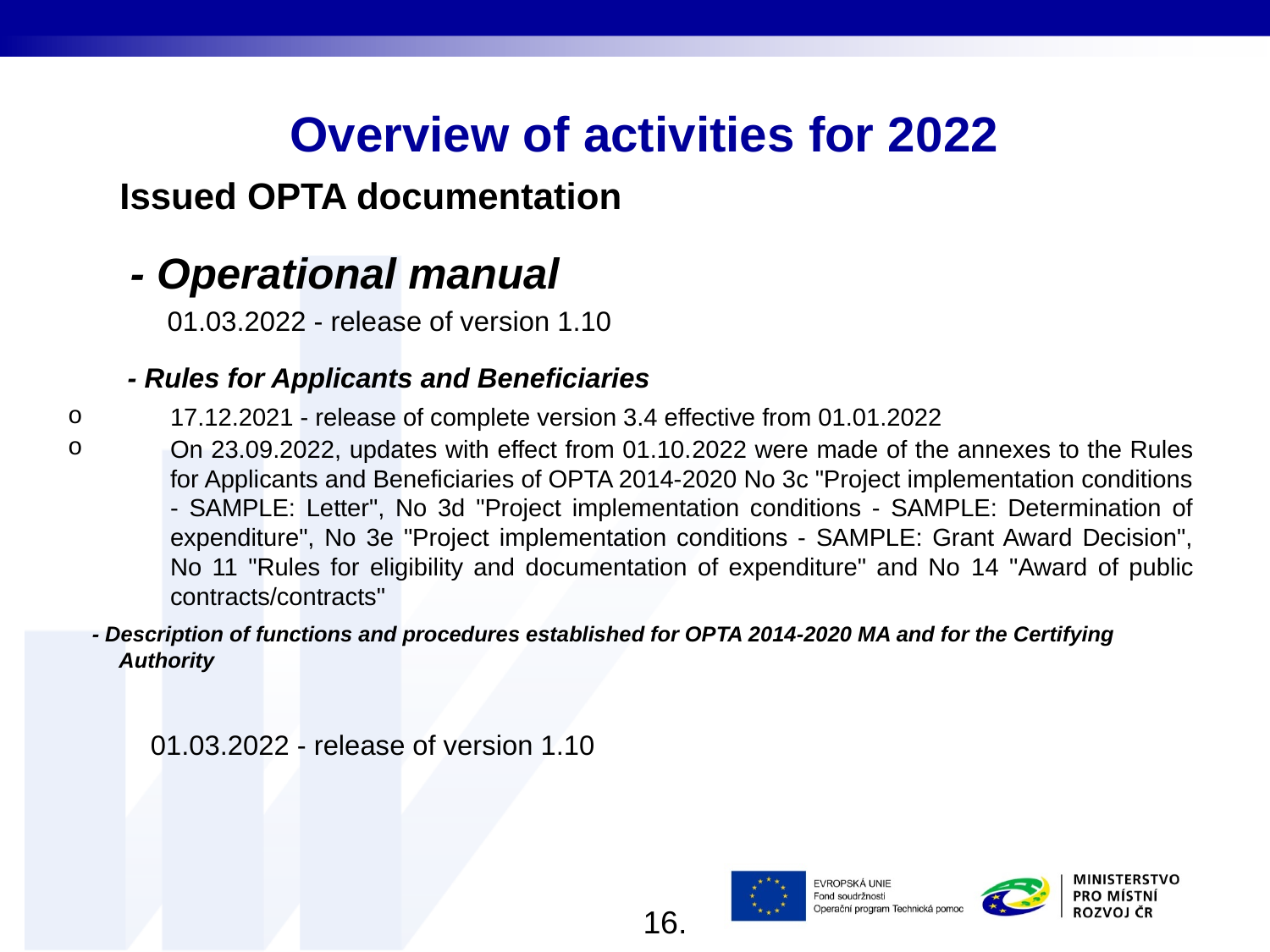

# Overview of activities for 2022
      Issued OPTA documentation

          - Operational manual
       01.03.2022 - release of version 1.10
	 - Rules for Applicants and Beneficiaries
17.12.2021 - release of complete version 3.4 effective from 01.01.2022
On 23.09.2022, updates with effect from 01.10.2022 were made of the annexes to the Rules for Applicants and Beneficiaries of OPTA 2014-2020 No 3c "Project implementation conditions - SAMPLE: Letter", No 3d "Project implementation conditions - SAMPLE: Determination of expenditure", No 3e "Project implementation conditions - SAMPLE: Grant Award Decision", No 11 "Rules for eligibility and documentation of expenditure" and No 14 "Award of public contracts/contracts"
     - Description of functions and procedures established for OPTA 2014-2020 MA and for the Certifying Authority

        01.03.2022 - release of version 1.10

16.